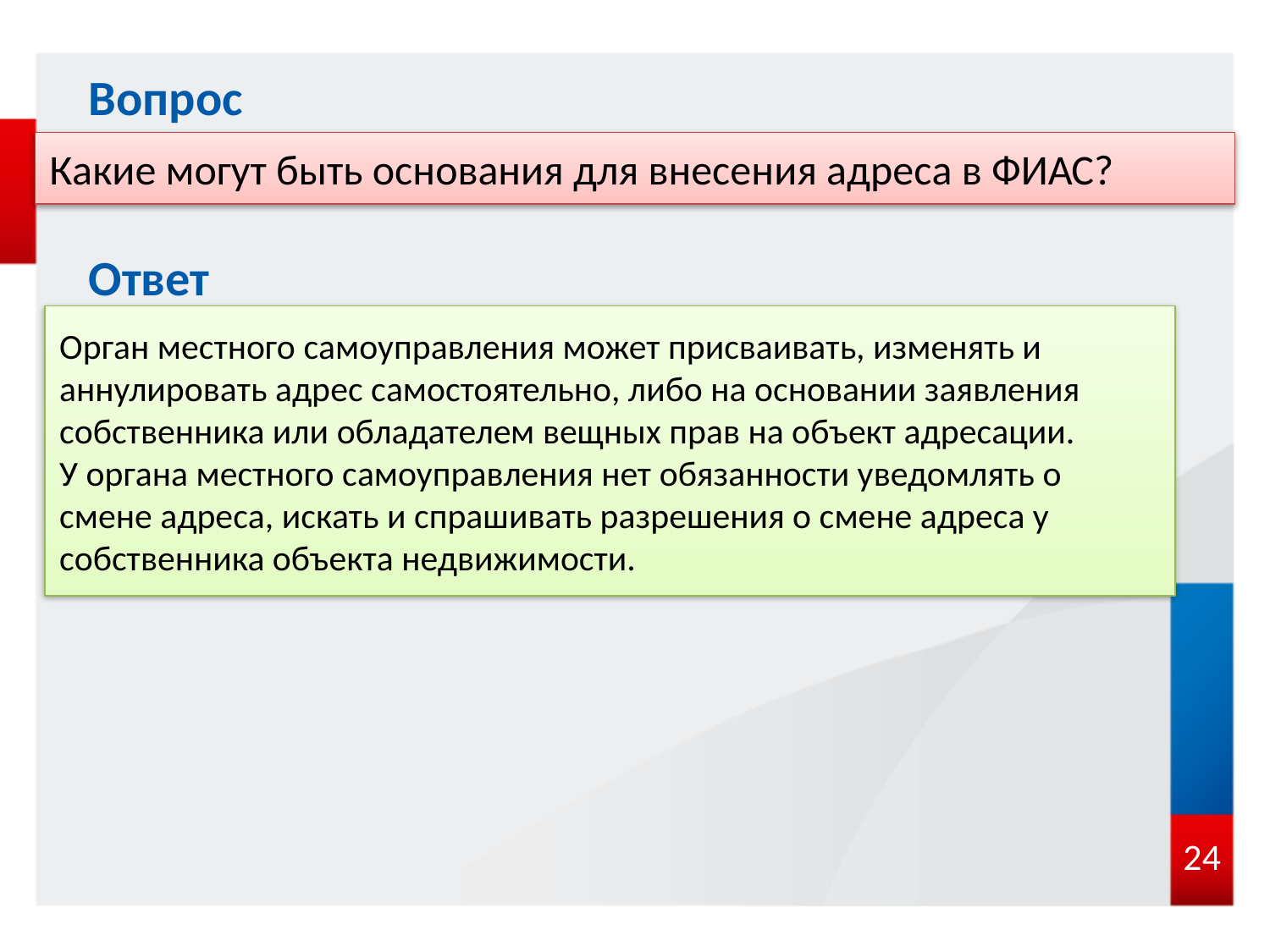

Вопрос
Какие могут быть основания для внесения адреса в ФИАС?
Ответ
Орган местного самоуправления может присваивать, изменять и  аннулировать адрес самостоятельно, либо на основании заявления собственника или обладателем вещных прав на объект адресации.
У органа местного самоуправления нет обязанности уведомлять о смене адреса, искать и спрашивать разрешения о смене адреса у собственника объекта недвижимости.
24